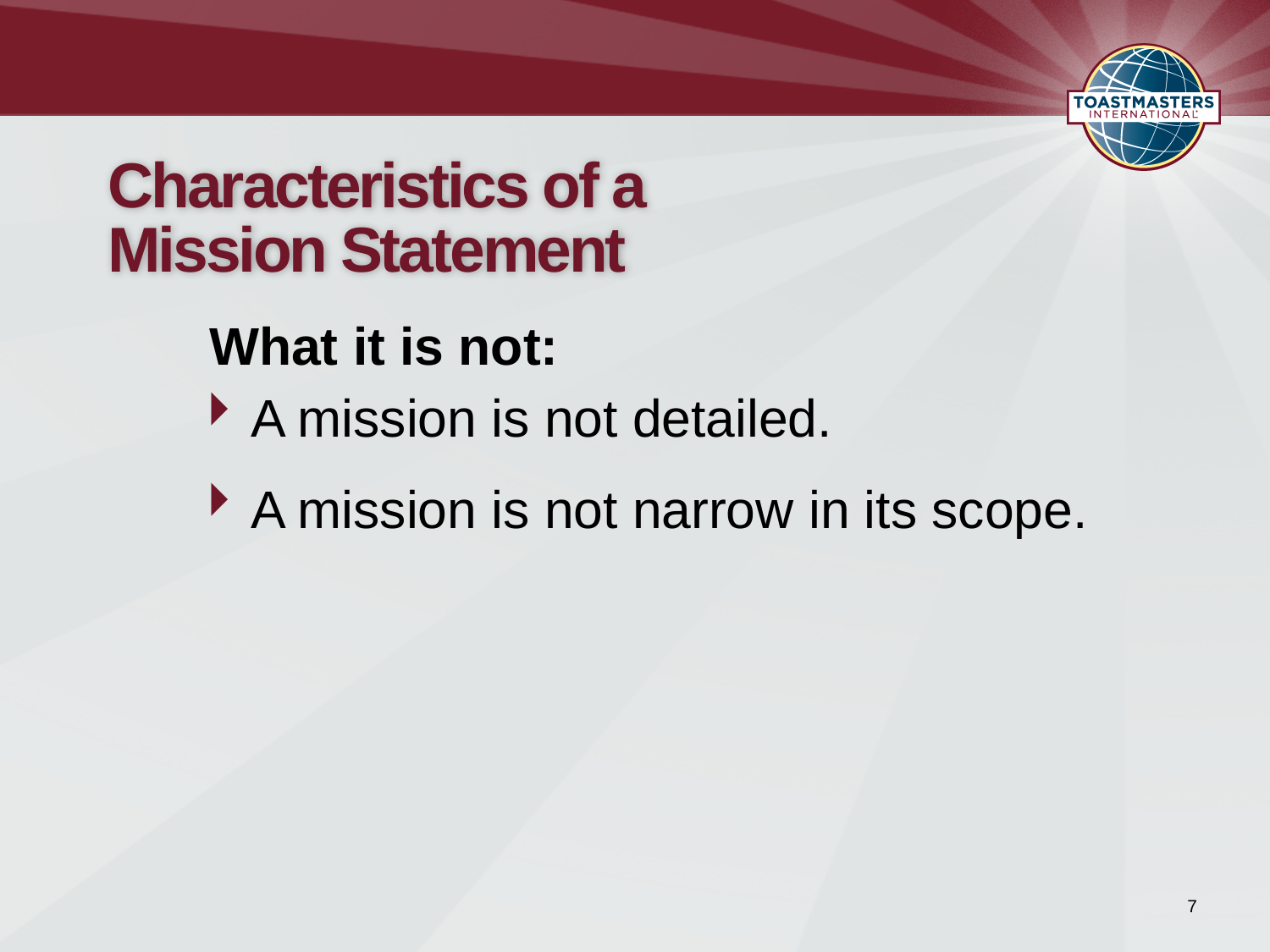

# Characteristics of a Mission Statement
What it is not:
A mission is not detailed.
A mission is not narrow in its scope.
7